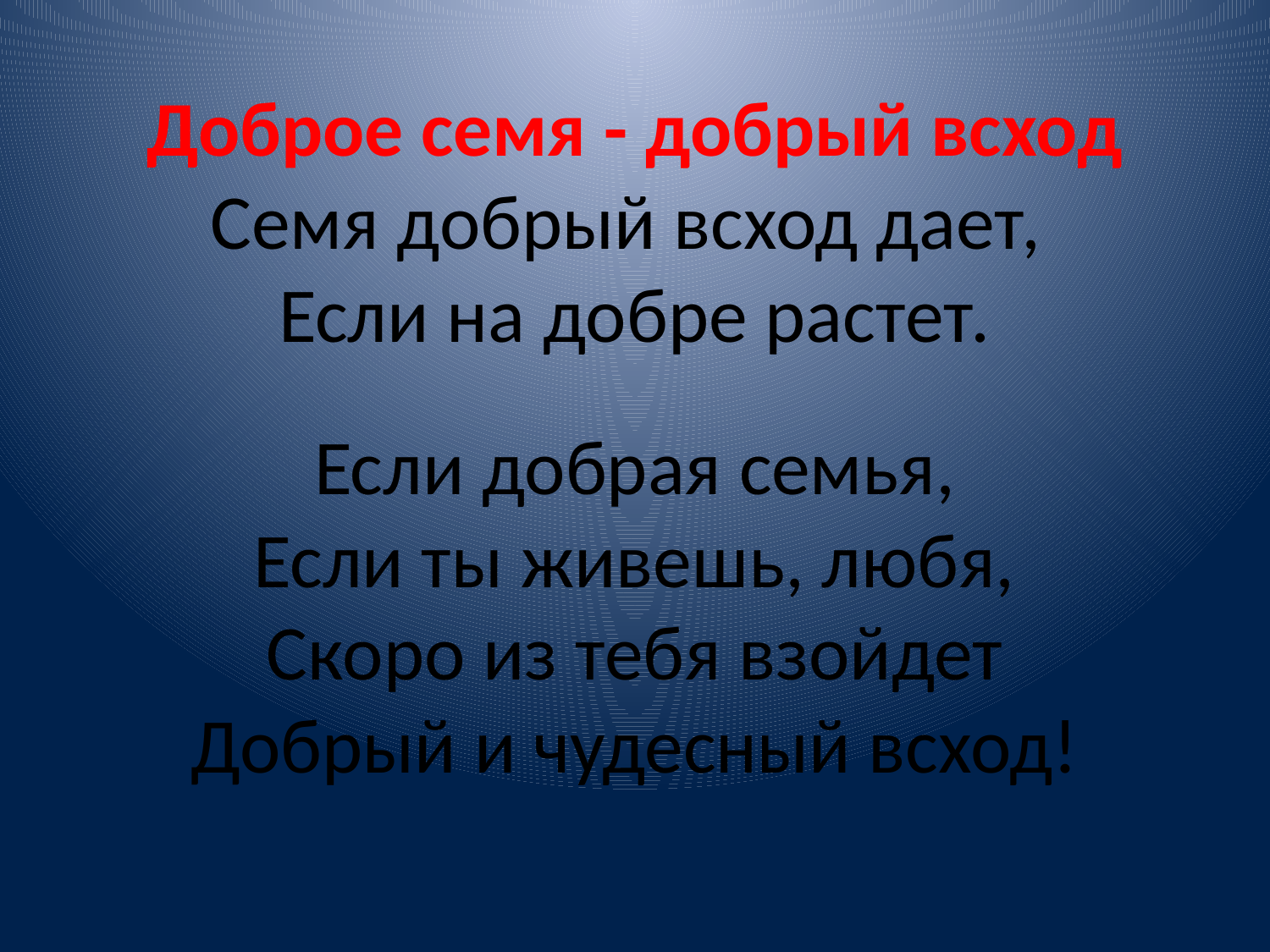

# Доброе семя - добрый всход Семя добрый всход дает, Если на добре растет. Если добрая семья, Если ты живешь, любя, Скоро из тебя взойдет Добрый и чудесный всход!